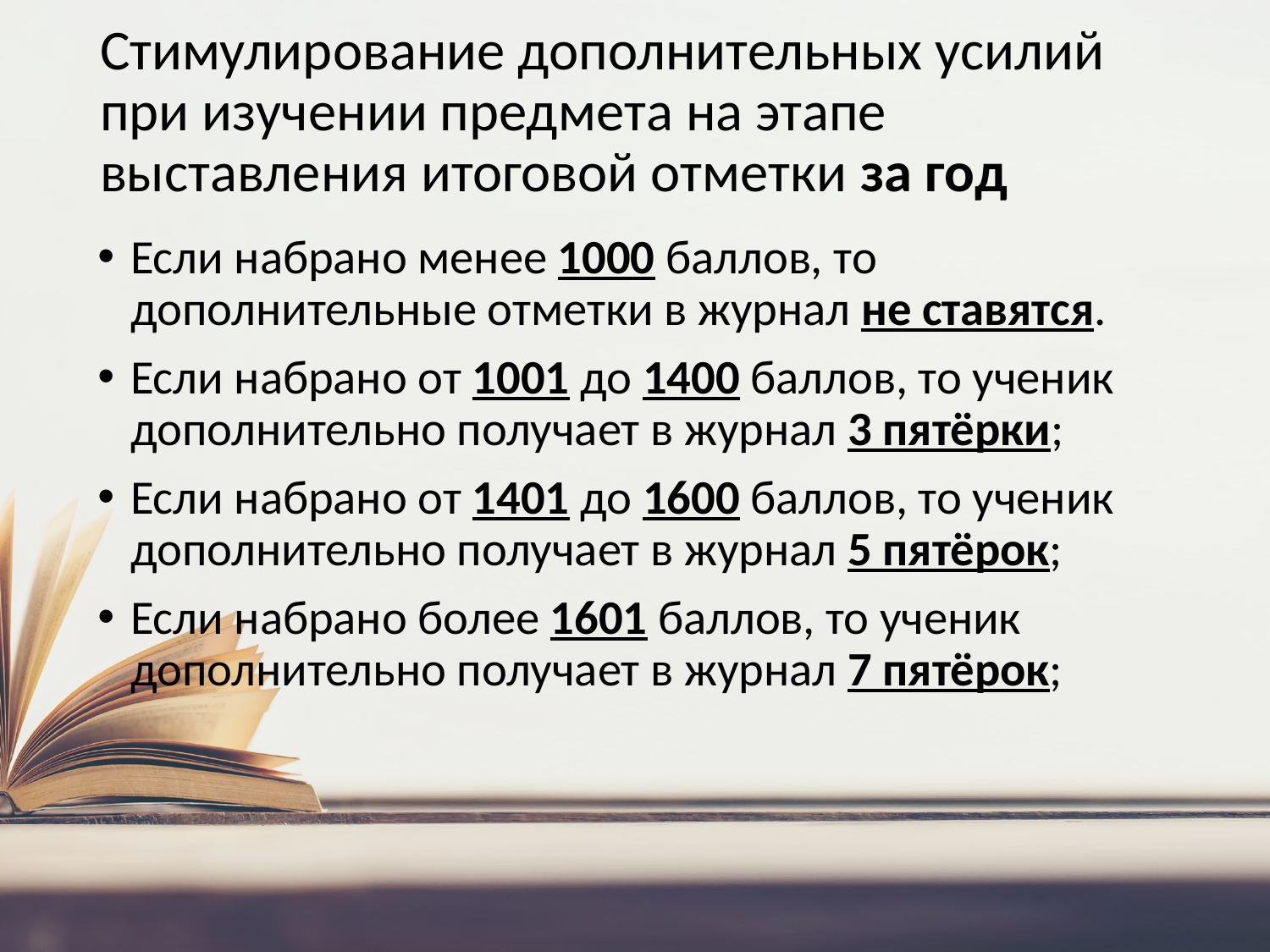

# Стимулирование дополнительных усилий при изучении предмета на этапе выставления итоговой отметки за год
Если набрано менее 1000 баллов, то дополнительные отметки в журнал не ставятся.
Если набрано от 1001 до 1400 баллов, то ученик дополнительно получает в журнал 3 пятёрки;
Если набрано от 1401 до 1600 баллов, то ученик дополнительно получает в журнал 5 пятёрок;
Если набрано более 1601 баллов, то ученик дополнительно получает в журнал 7 пятёрок;